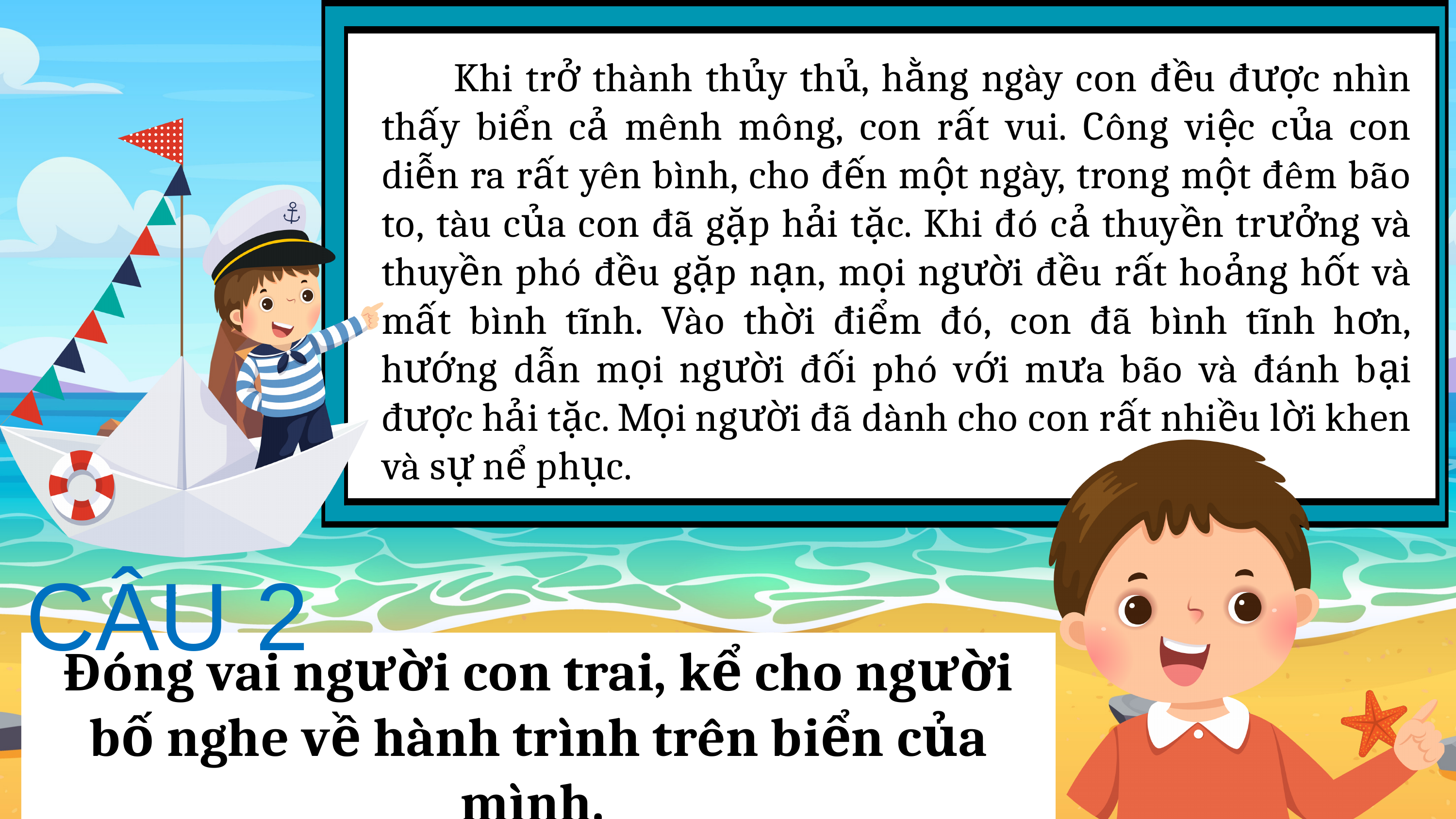

Khi trở thành thủy thủ, hằng ngày con đều được nhìn thấy biển cả mênh mông, con rất vui. Công việc của con diễn ra rất yên bình, cho đến một ngày, trong một đêm bão to, tàu của con đã gặp hải tặc. Khi đó cả thuyền trưởng và thuyền phó đều gặp nạn, mọi người đều rất hoảng hốt và mất bình tĩnh. Vào thời điểm đó, con đã bình tĩnh hơn, hướng dẫn mọi người đối phó với mưa bão và đánh bại được hải tặc. Mọi người đã dành cho con rất nhiều lời khen và sự nể phục.

CÂU 2
Đóng vai người con trai, kể cho người bố nghe về hành trình trên biển của mình.